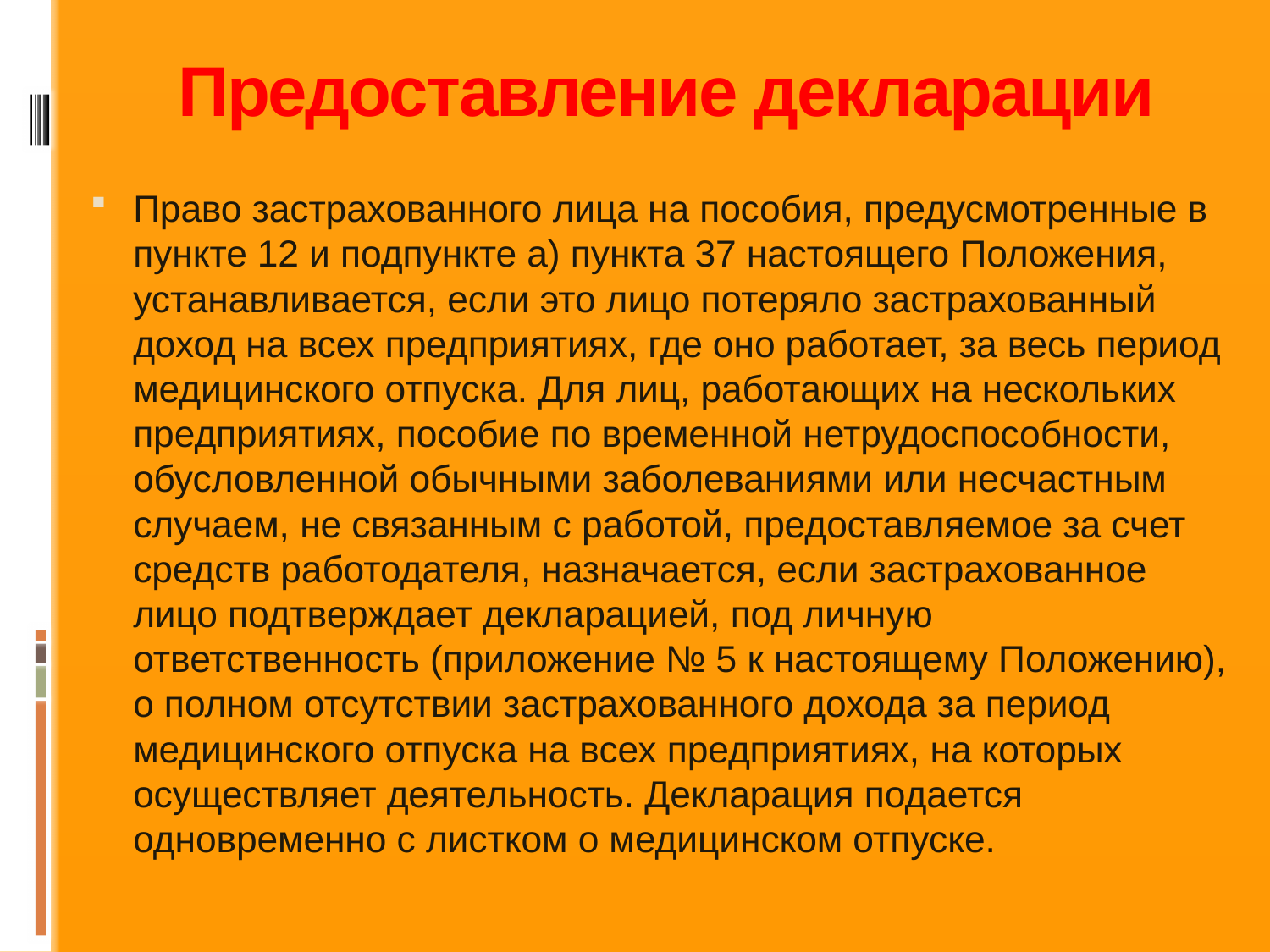

# Предоставление декларации
Право застрахованного лица на пособия, предусмотренные в пункте 12 и подпункте а) пункта 37 настоящего Положения, устанавливается, если это лицо потеряло застрахованный доход на всех предприятиях, где оно работает, за весь период медицинского отпуска. Для лиц, работающих на нескольких предприятиях, пособие по временной нетрудоспособности, обусловленной обычными заболеваниями или несчастным случаем, не связанным с работой, предоставляемое за счет средств работодателя, назначается, если застрахованное лицо подтверждает декларацией, под личную ответственность (приложение № 5 к настоящему Положению), о полном отсутствии застрахованного дохода за период медицинского отпуска на всех предприятиях, на которых осуществляет деятельность. Декларация подается одновременно с листком о медицинском отпуске.